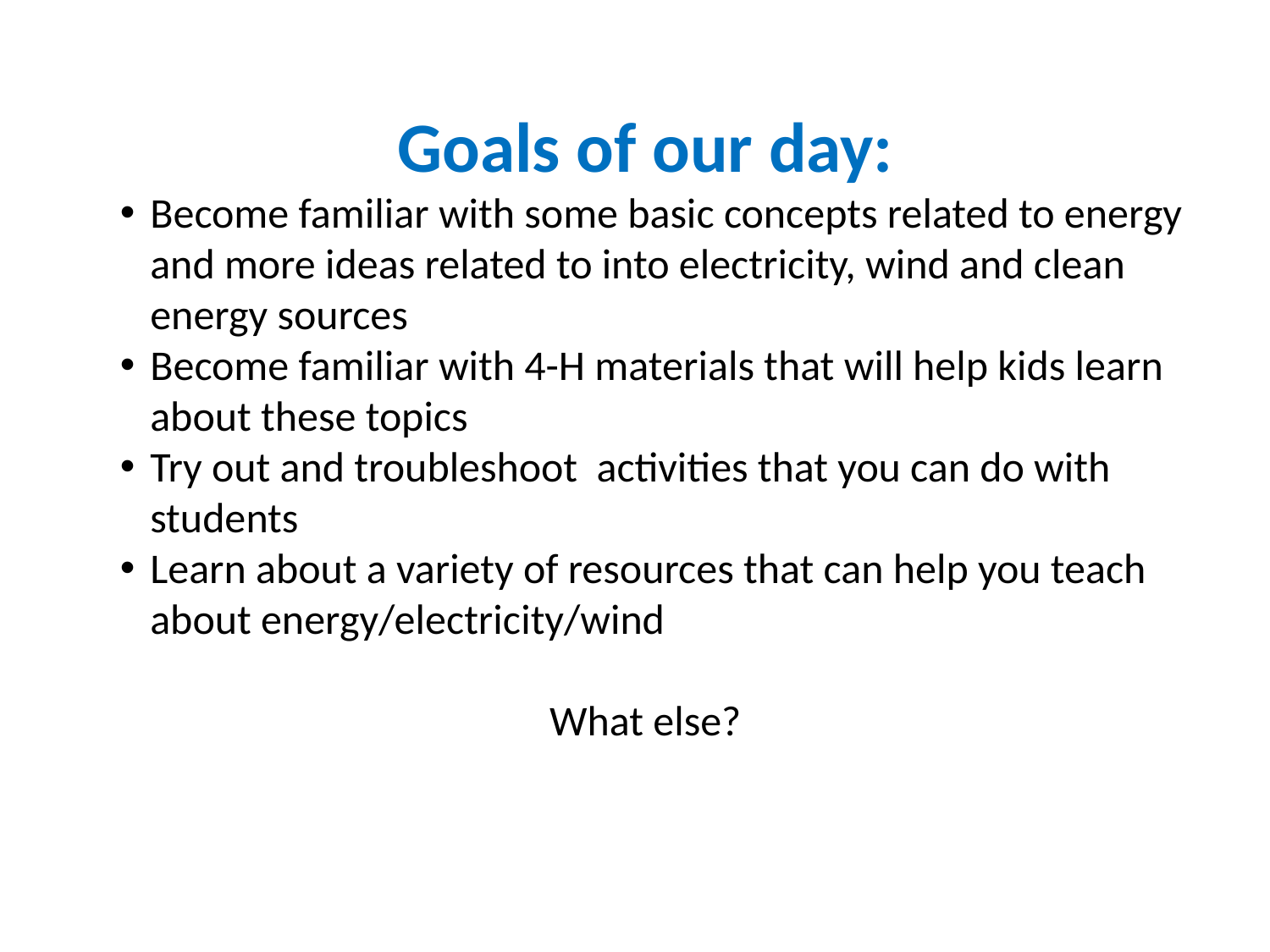

Goals of our day:
Become familiar with some basic concepts related to energy and more ideas related to into electricity, wind and clean energy sources
Become familiar with 4-H materials that will help kids learn about these topics
Try out and troubleshoot  activities that you can do with students
Learn about a variety of resources that can help you teach about energy/electricity/wind

What else?